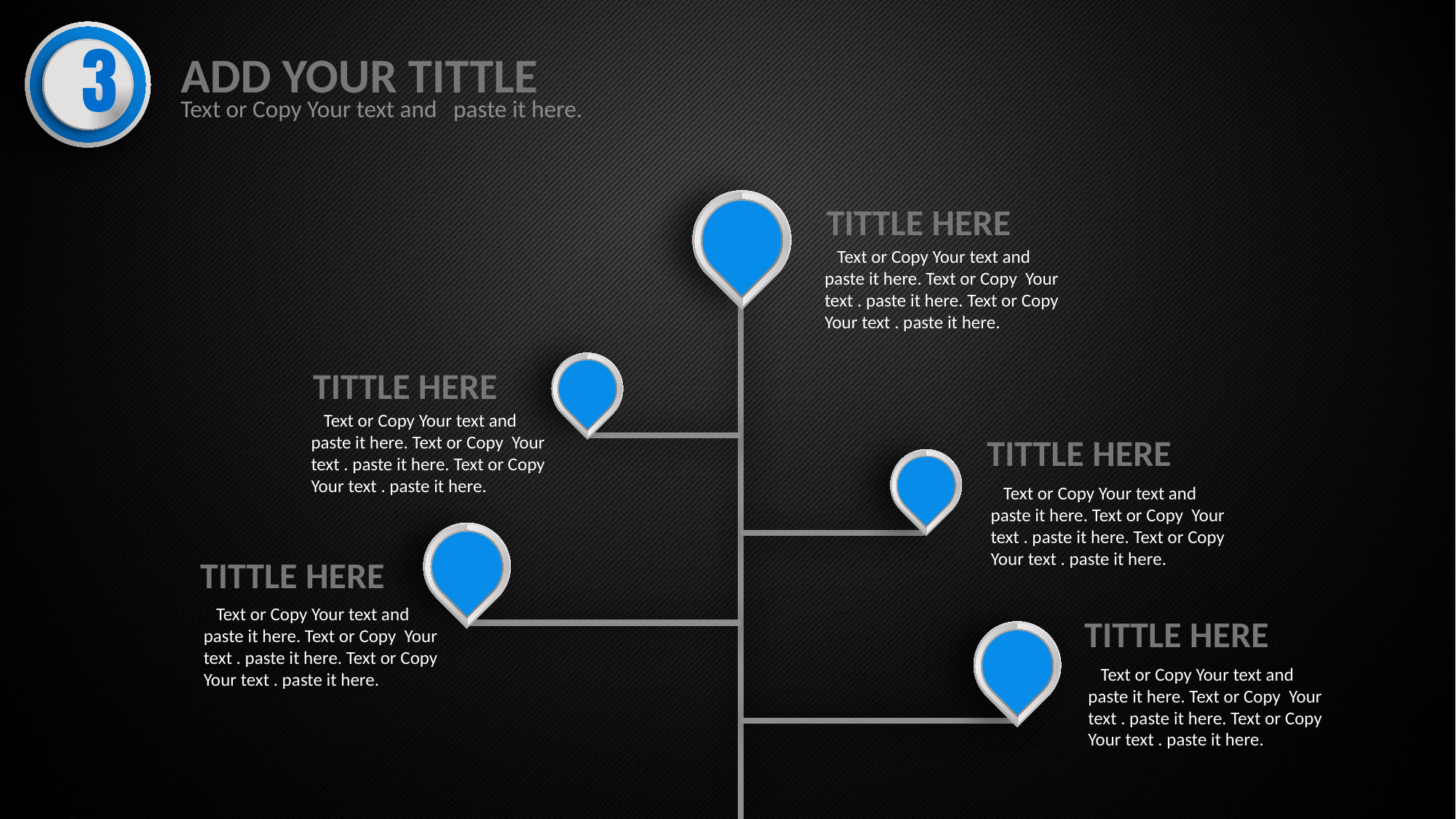

3
ADD YOUR TITTLE
Text or Copy Your text and   paste it here.

TITTLE HERE
   Text or Copy Your text and   paste it here. Text or Copy  Your text . paste it here. Text or Copy  Your text . paste it here.

TITTLE HERE
   Text or Copy Your text and   paste it here. Text or Copy  Your text . paste it here. Text or Copy  Your text . paste it here.
TITTLE HERE
   Text or Copy Your text and   paste it here. Text or Copy  Your text . paste it here. Text or Copy  Your text . paste it here.

TITTLE HERE
   Text or Copy Your text and   paste it here. Text or Copy  Your text . paste it here. Text or Copy  Your text . paste it here.
TITTLE HERE
   Text or Copy Your text and   paste it here. Text or Copy  Your text . paste it here. Text or Copy  Your text . paste it here.